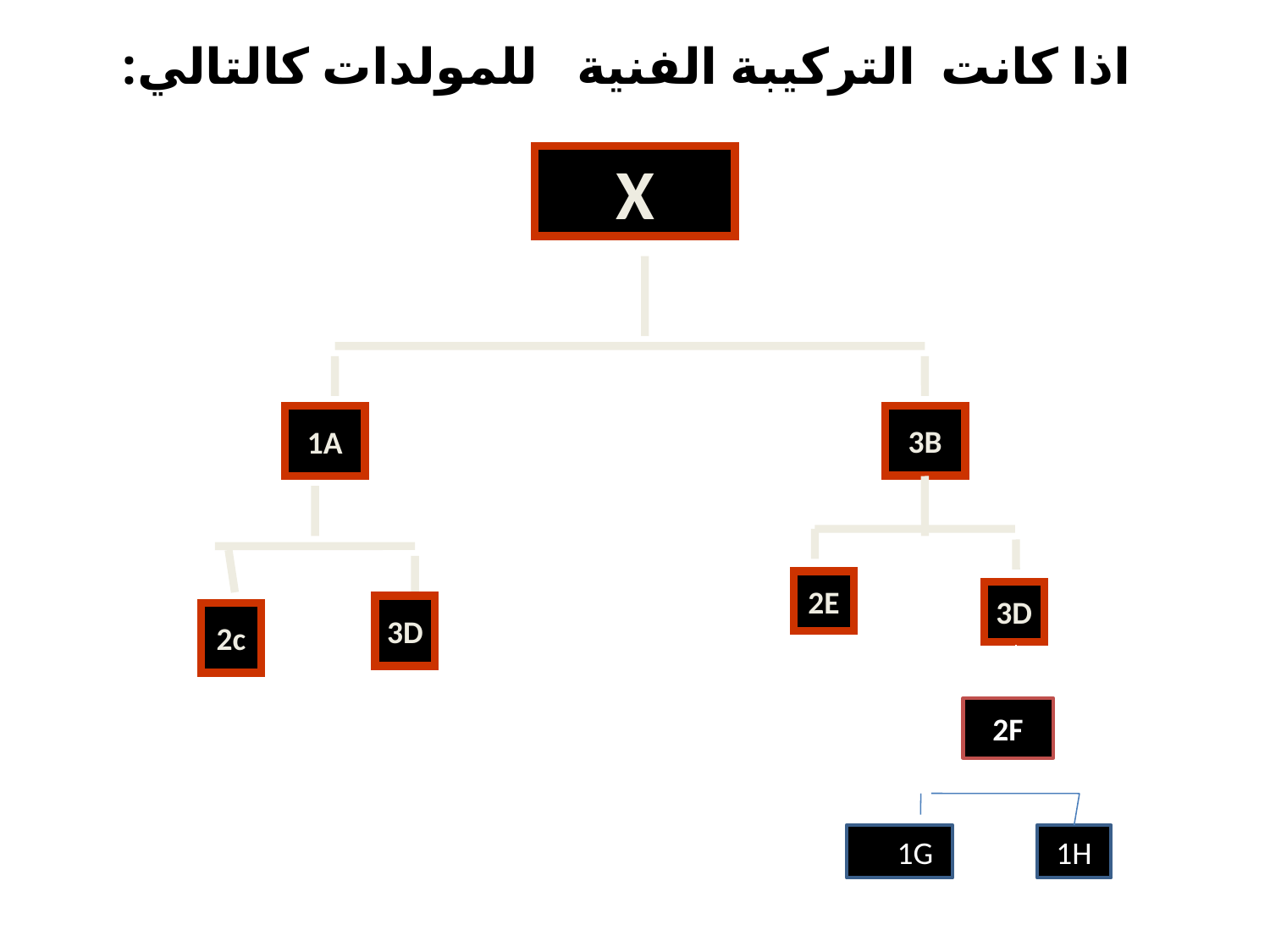

# اذا كانت  التركيبة الفنية   للمولدات كالتالي:

X

1A
3B

2E
3D
3D
2c
2F
1g1G
1H